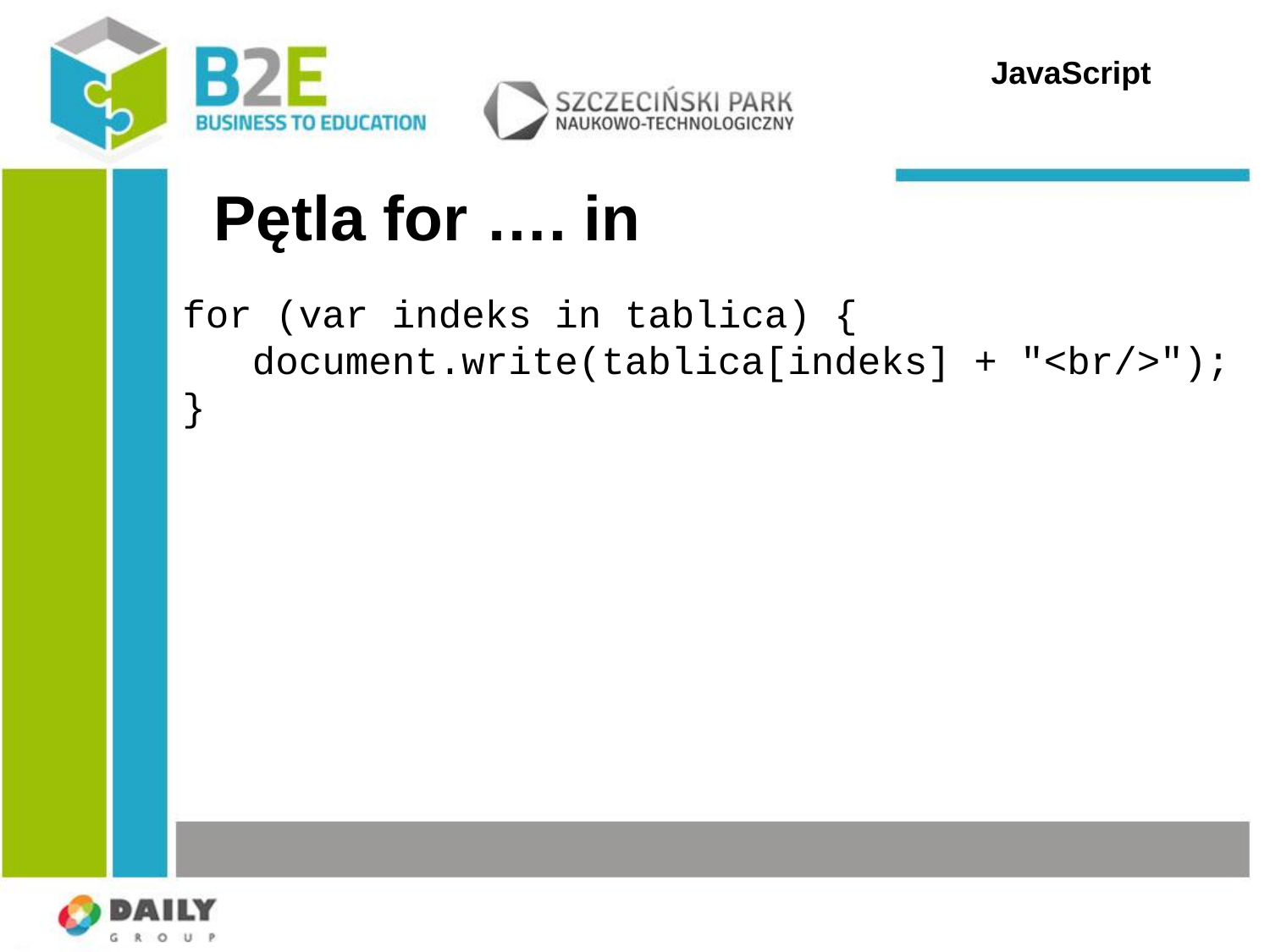

JavaScript
# Pętla for …. in
for (var indeks in tablica) {
   document.write(tablica[indeks] + "<br/>");
}